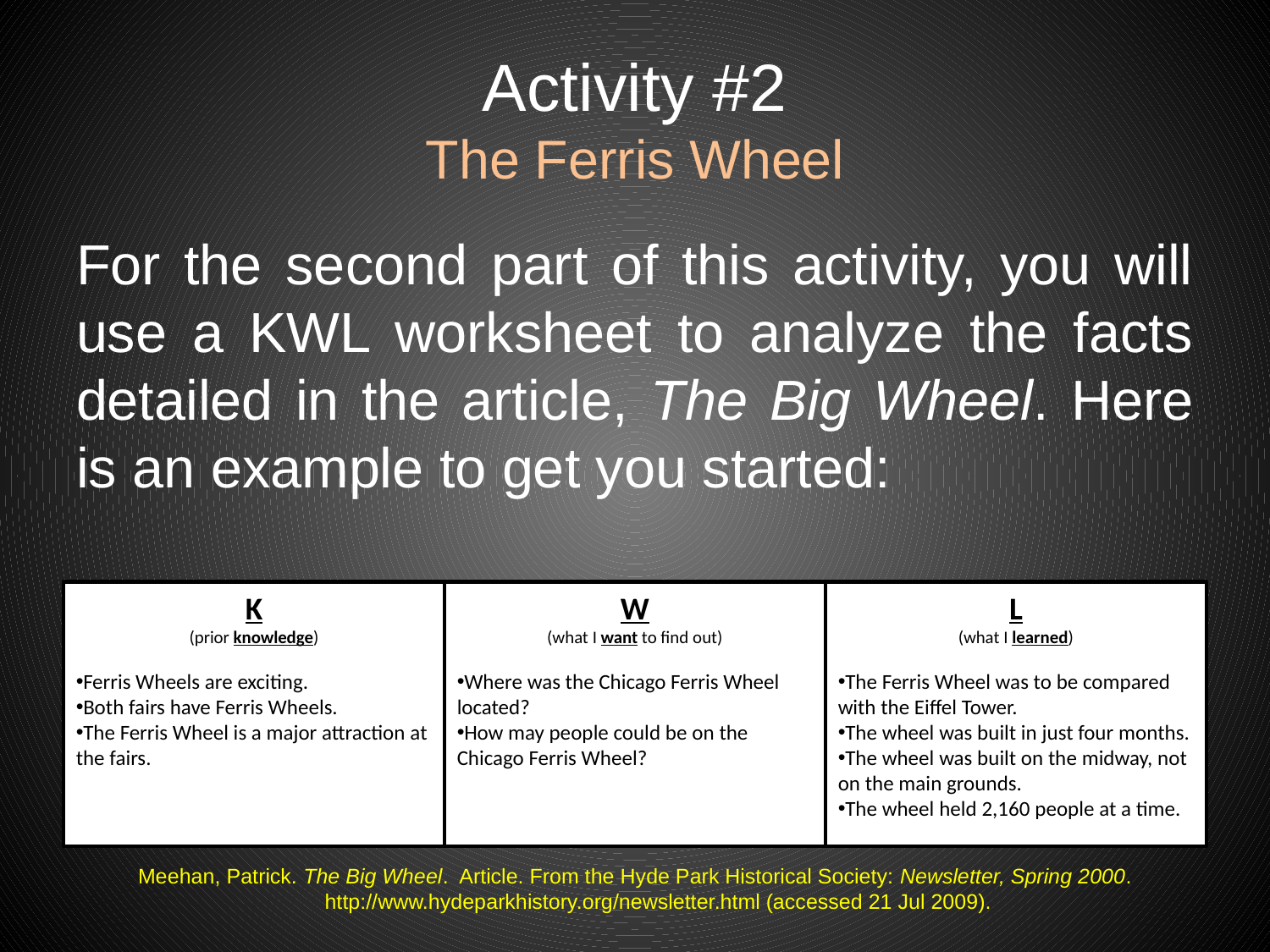

# Activity #2 The Ferris Wheel
For the second part of this activity, you will use a KWL worksheet to analyze the facts detailed in the article, The Big Wheel. Here is an example to get you started:
K
(prior knowledge)

Ferris Wheels are exciting.
Both fairs have Ferris Wheels.
The Ferris Wheel is a major attraction at the fairs.
W
(what I want to find out)

Where was the Chicago Ferris Wheel located?
How may people could be on the Chicago Ferris Wheel?
L
(what I learned)

The Ferris Wheel was to be compared with the Eiffel Tower.
The wheel was built in just four months.
The wheel was built on the midway, not on the main grounds.
The wheel held 2,160 people at a time.

Meehan, Patrick. The Big Wheel.  Article. From the Hyde Park Historical Society: Newsletter, Spring 2000. http://www.hydeparkhistory.org/newsletter.html (accessed 21 Jul 2009).